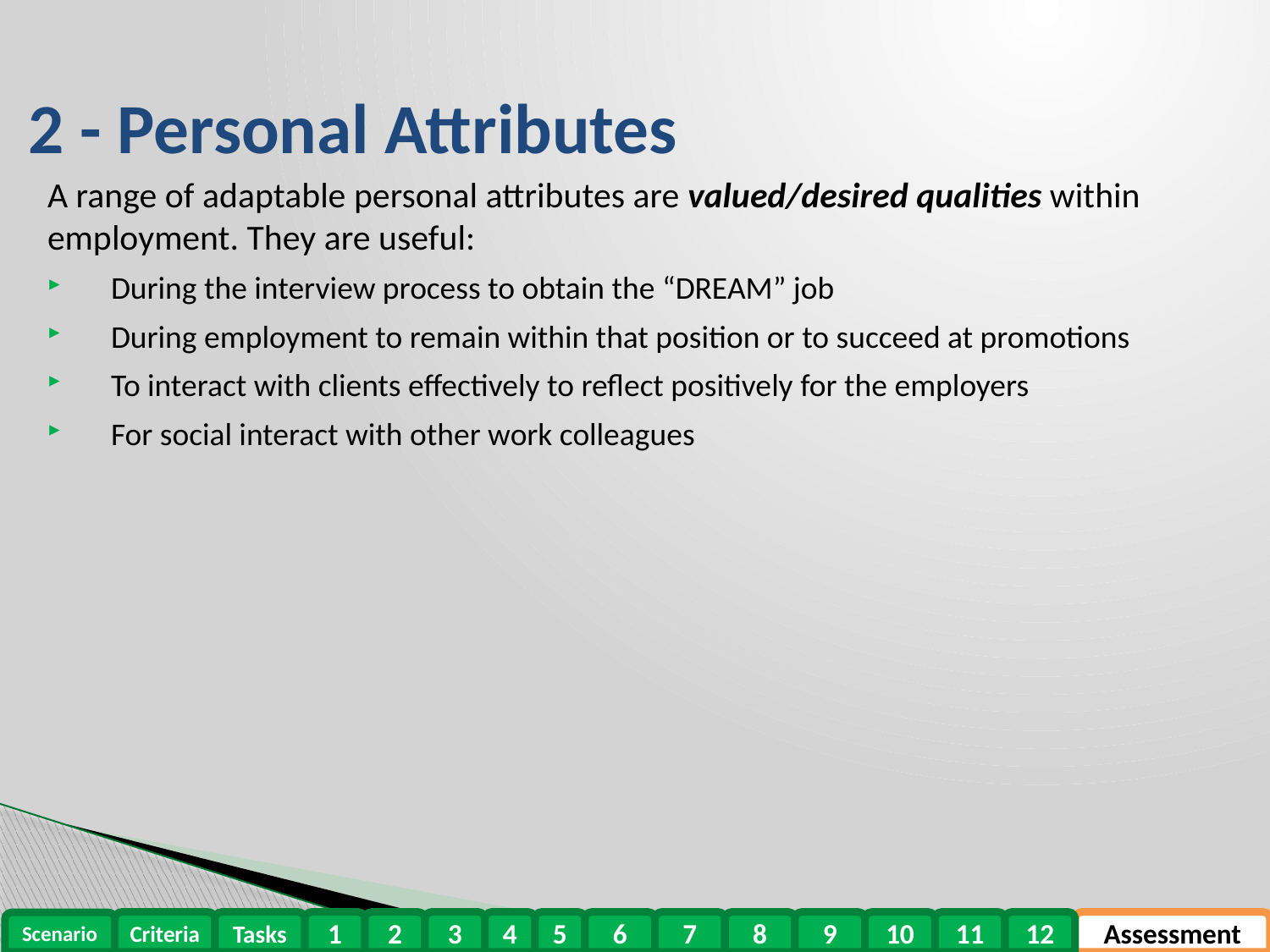

# 2 - Personal Attributes
A range of adaptable personal attributes are valued/desired qualities within employment. They are useful:
During the interview process to obtain the “DREAM” job
During employment to remain within that position or to succeed at promotions
To interact with clients effectively to reflect positively for the employers
For social interact with other work colleagues